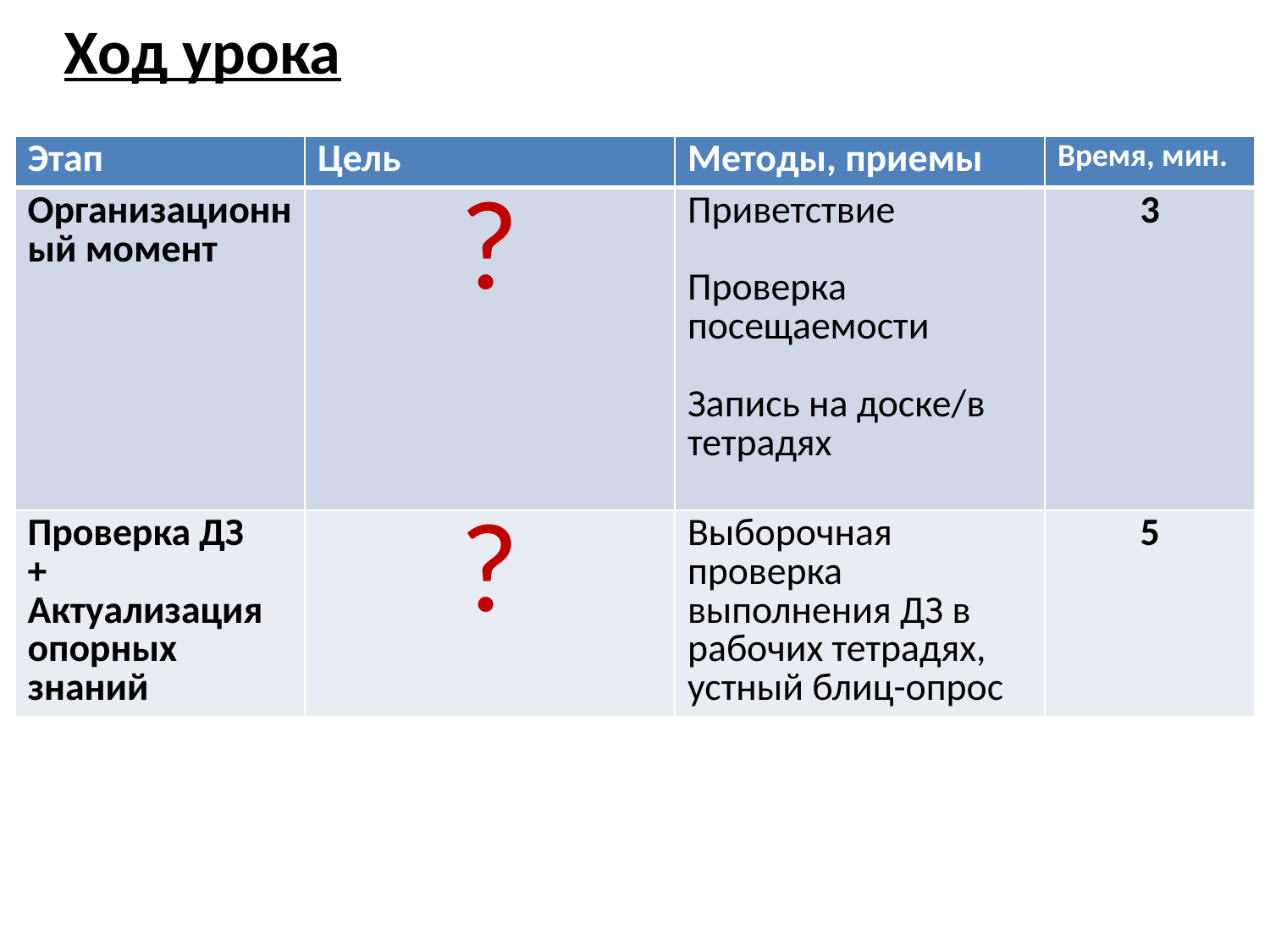

Ход урока
| Этап | Цель | Методы, приемы | Время, мин. |
| --- | --- | --- | --- |
| Организационный момент | ? | Приветствие Проверка посещаемости Запись на доске/в тетрадях | 3 |
| Проверка ДЗ + Актуализация опорных знаний | ? | Выборочная проверка выполнения ДЗ в рабочих тетрадях, устный блиц-опрос | 5 |